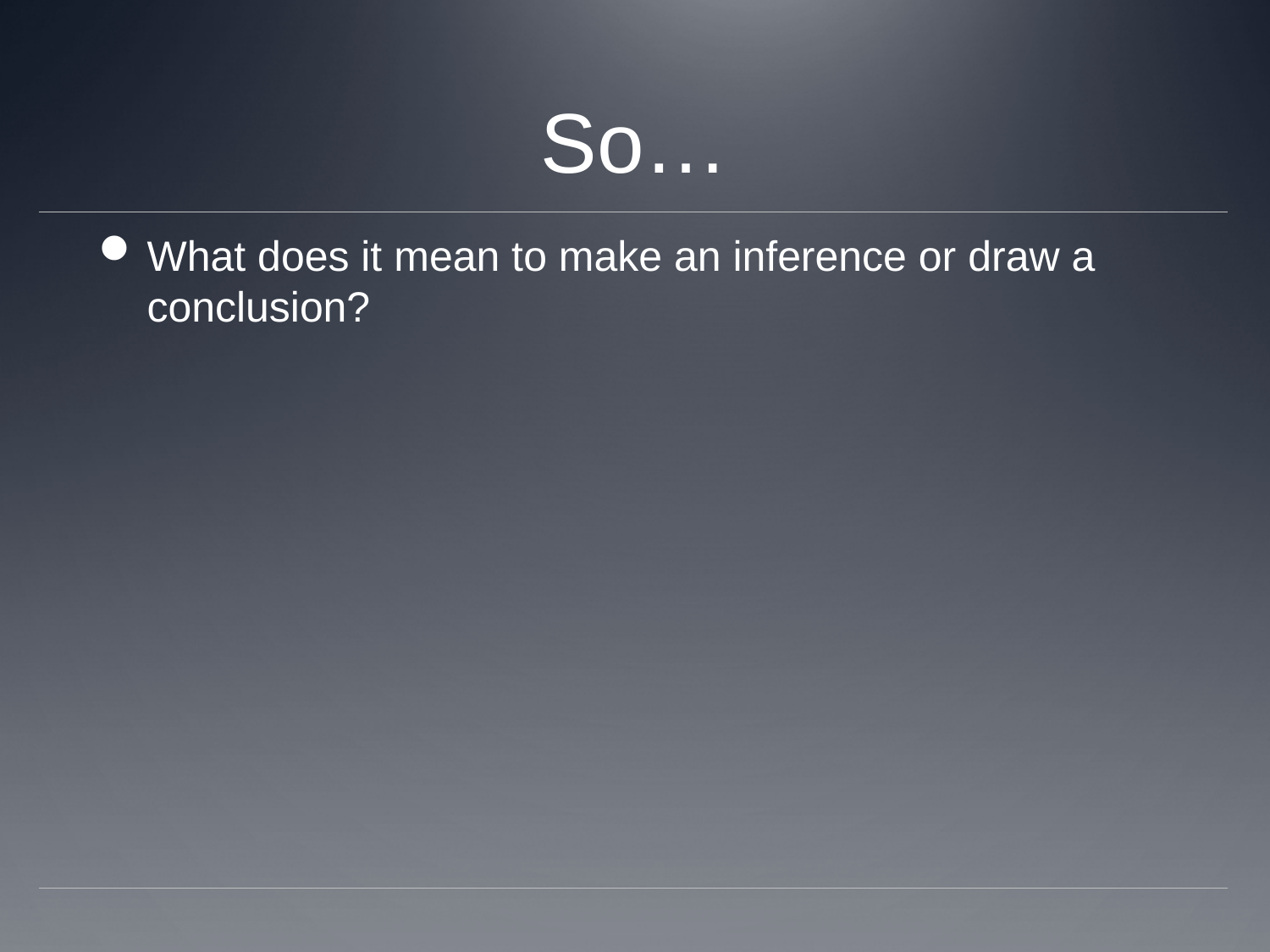

# So…
What does it mean to make an inference or draw a conclusion?